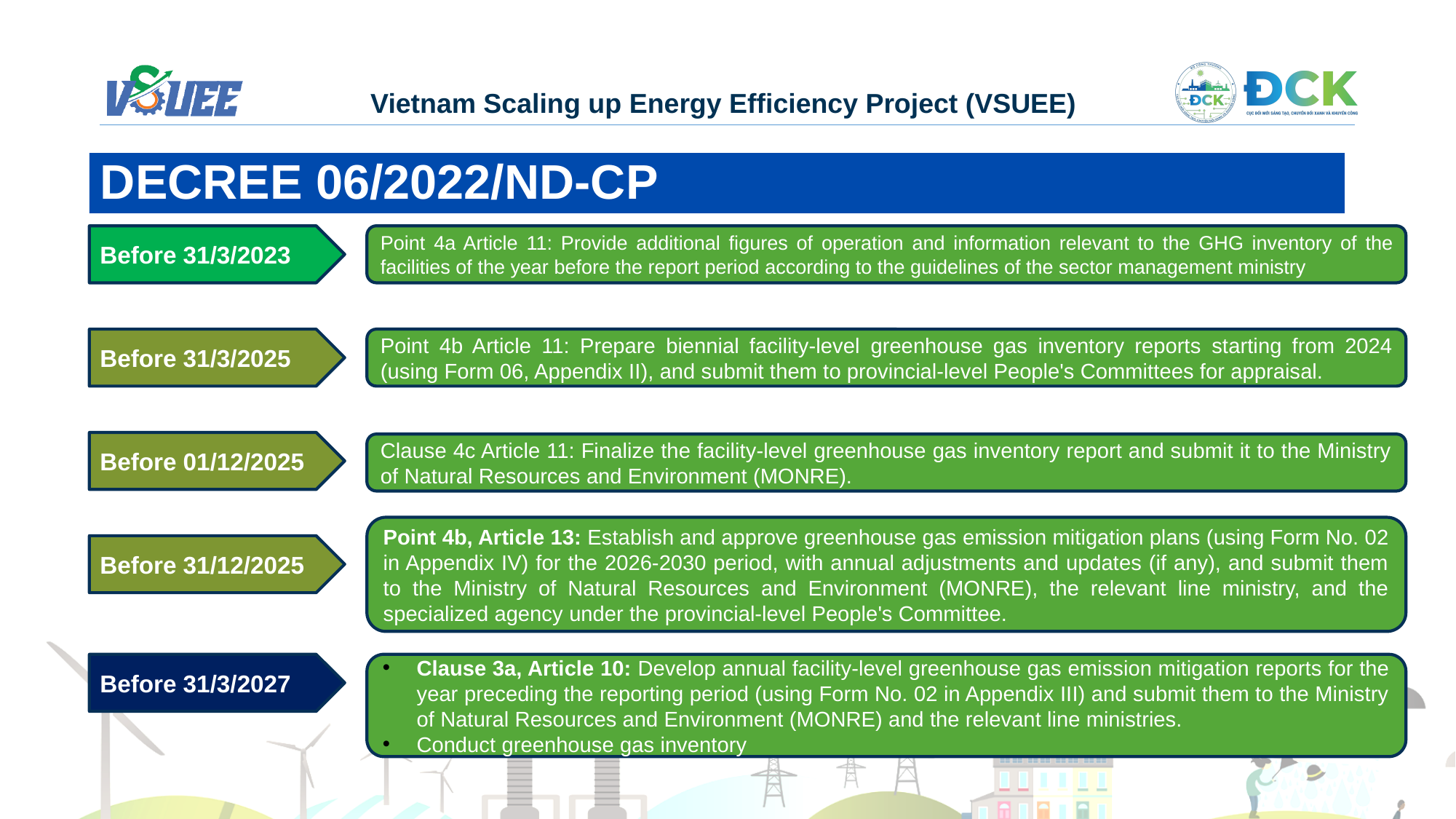

DECREE 06/2022/ND-CP
Before 31/3/2023
Point 4a Article 11: Provide additional figures of operation and information relevant to the GHG inventory of the facilities of the year before the report period according to the guidelines of the sector management ministry
Before 31/3/2025
Point 4b Article 11: Prepare biennial facility-level greenhouse gas inventory reports starting from 2024 (using Form 06, Appendix II), and submit them to provincial-level People's Committees for appraisal.
Before 01/12/2025
Clause 4c Article 11: Finalize the facility-level greenhouse gas inventory report and submit it to the Ministry of Natural Resources and Environment (MONRE).
Point 4b, Article 13: Establish and approve greenhouse gas emission mitigation plans (using Form No. 02 in Appendix IV) for the 2026-2030 period, with annual adjustments and updates (if any), and submit them to the Ministry of Natural Resources and Environment (MONRE), the relevant line ministry, and the specialized agency under the provincial-level People's Committee.
Before 31/12/2025
Before 31/3/2027
Clause 3a, Article 10: Develop annual facility-level greenhouse gas emission mitigation reports for the year preceding the reporting period (using Form No. 02 in Appendix III) and submit them to the Ministry of Natural Resources and Environment (MONRE) and the relevant line ministries.
Conduct greenhouse gas inventory